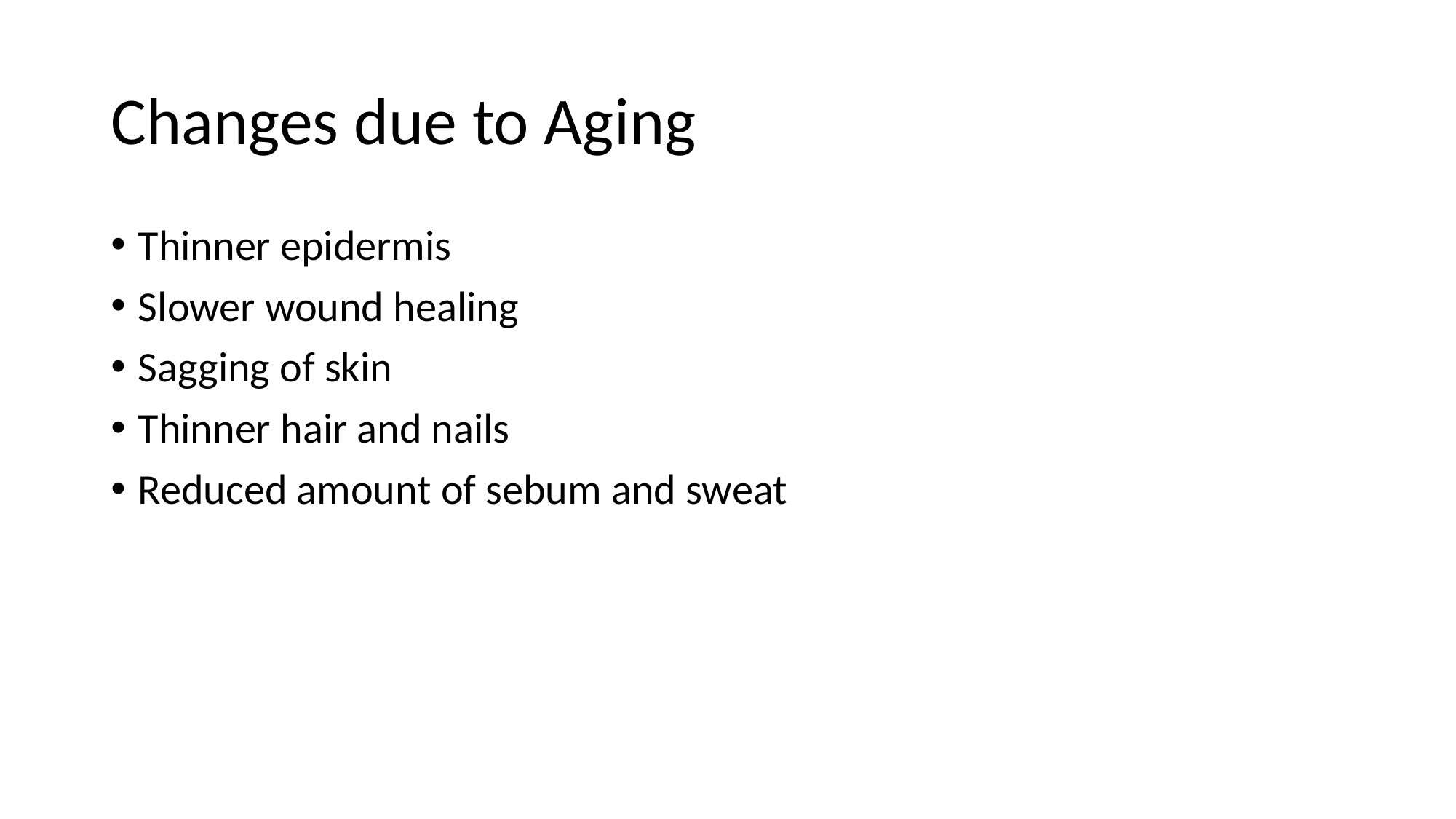

# Changes due to Aging
Thinner epidermis
Slower wound healing
Sagging of skin
Thinner hair and nails
Reduced amount of sebum and sweat